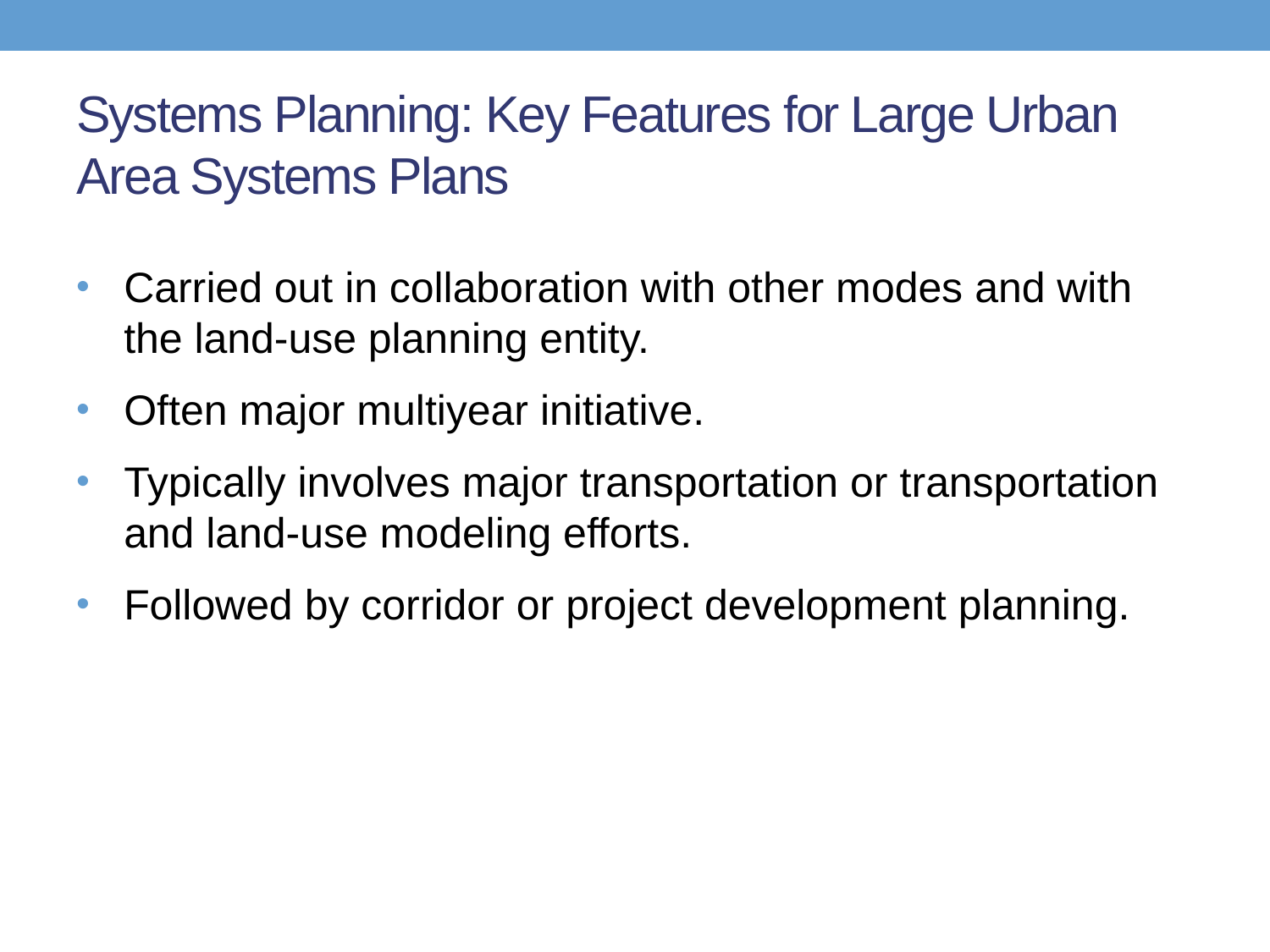

# Systems Planning: Key Features for Large Urban Area Systems Plans
Carried out in collaboration with other modes and with the land-use planning entity.
Often major multiyear initiative.
Typically involves major transportation or transportation and land-use modeling efforts.
Followed by corridor or project development planning.